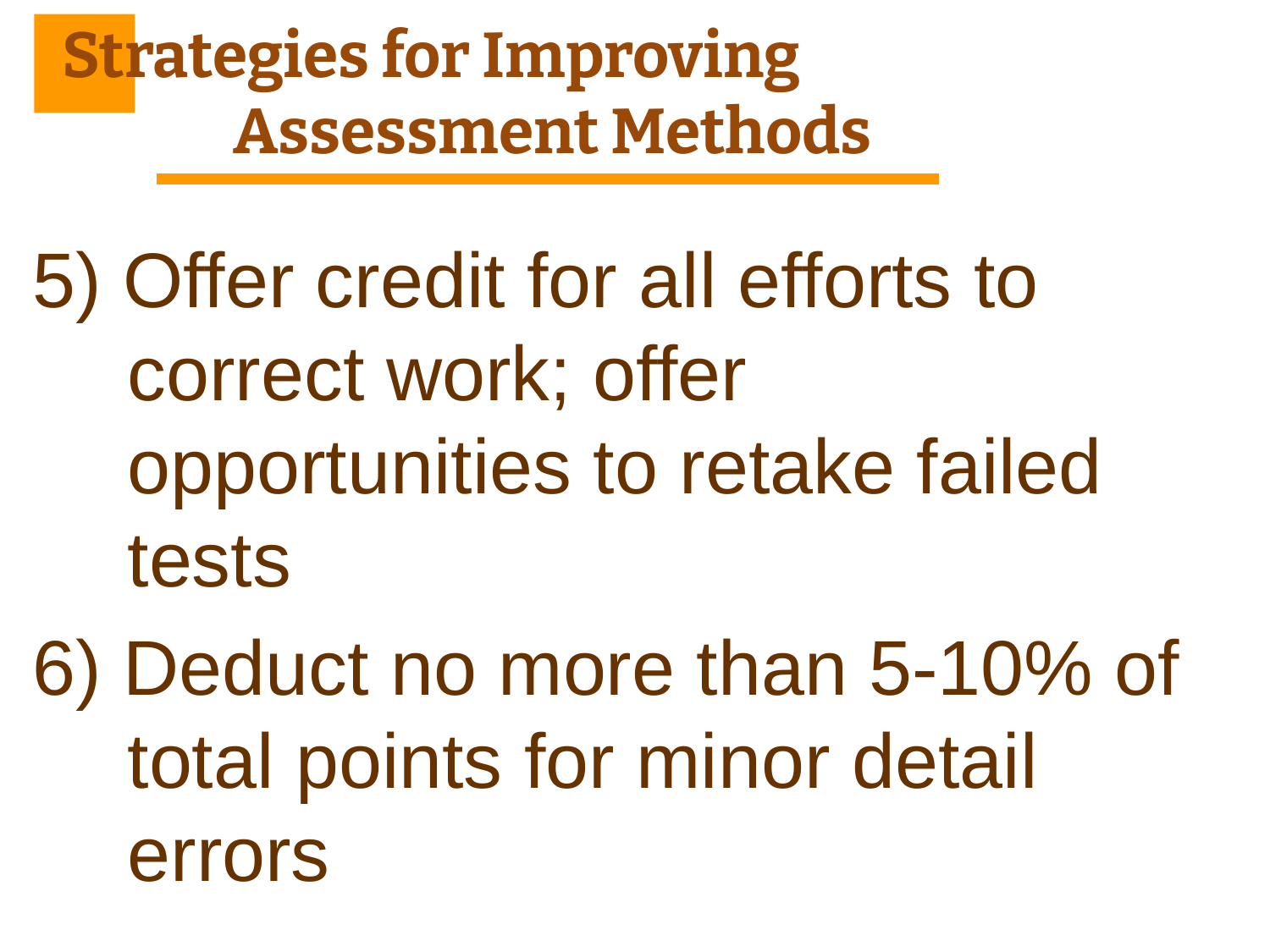

# Strategies for Improving Assessment Methods
5) Offer credit for all efforts to correct work; offer opportunities to retake failed tests
6) Deduct no more than 5-10% of total points for minor detail errors